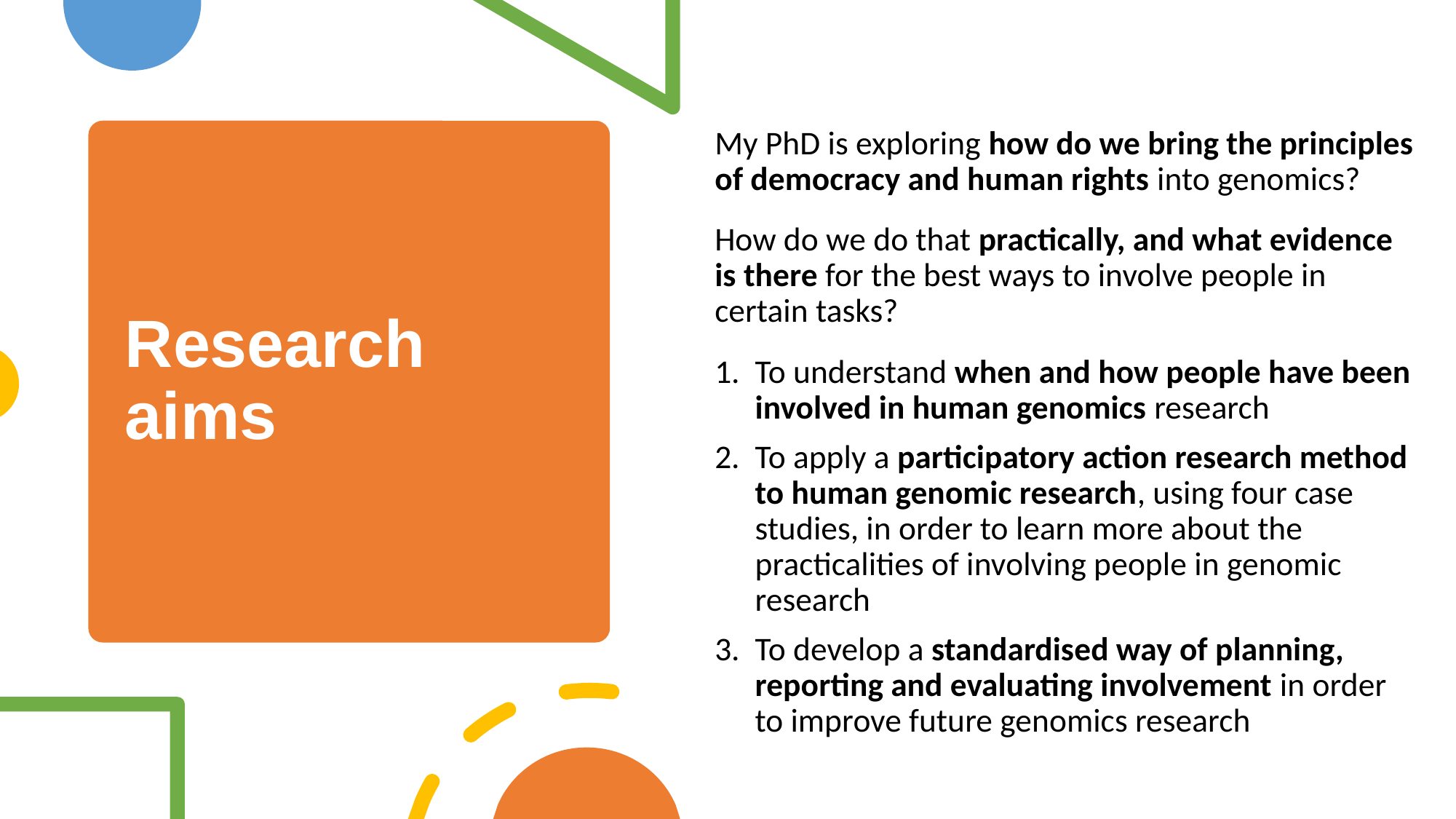

My PhD is exploring how do we bring the principles of democracy and human rights into genomics?
How do we do that practically, and what evidence is there for the best ways to involve people in certain tasks?
To understand when and how people have been involved in human genomics research
To apply a participatory action research method to human genomic research, using four case studies, in order to learn more about the practicalities of involving people in genomic research
To develop a standardised way of planning, reporting and evaluating involvement in order to improve future genomics research

# Research aims